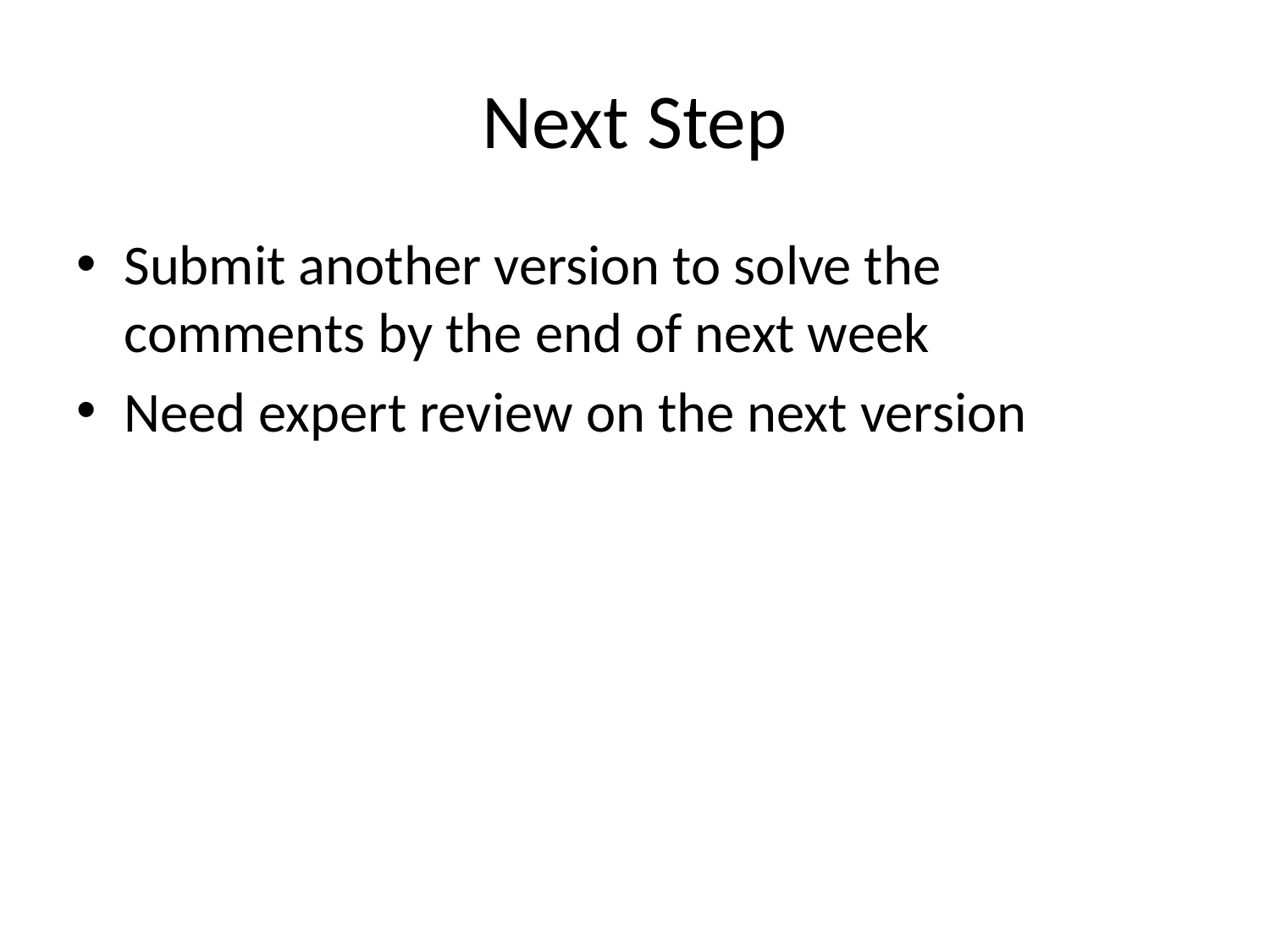

# Next Step
Submit another version to solve the comments by the end of next week
Need expert review on the next version